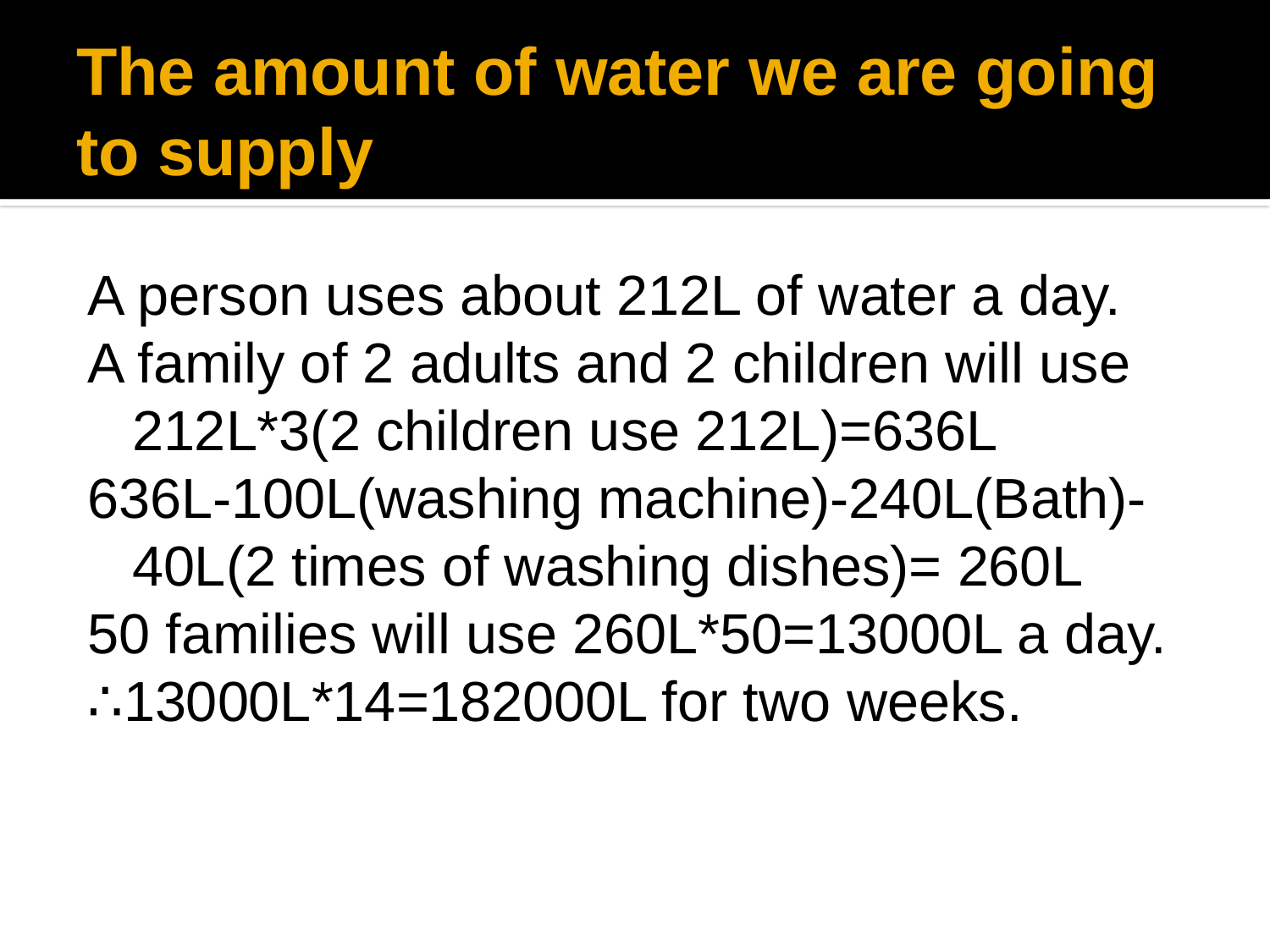

# The amount of water we are going to supply
A person uses about 212L of water a day.
A family of 2 adults and 2 children will use 212L*3(2 children use 212L)=636L
636L-100L(washing machine)-240L(Bath)-40L(2 times of washing dishes)= 260L
50 families will use 260L*50=13000L a day.
∴13000L*14=182000L for two weeks.